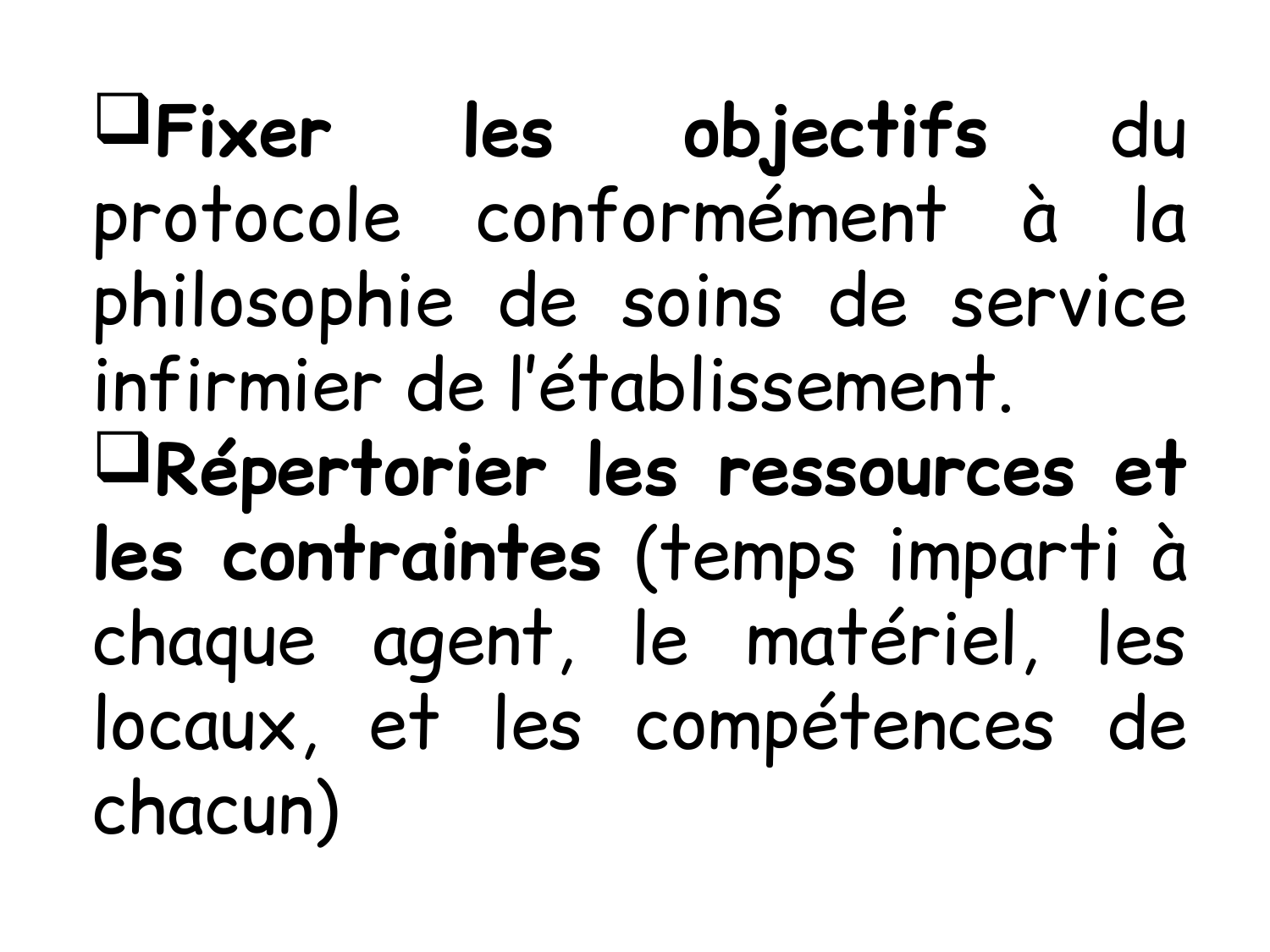

Fixer les objectifs du protocole conformément à la philosophie de soins de service infirmier de l’établissement.
Répertorier les ressources et les contraintes (temps imparti à chaque agent, le matériel, les locaux, et les compétences de chacun)